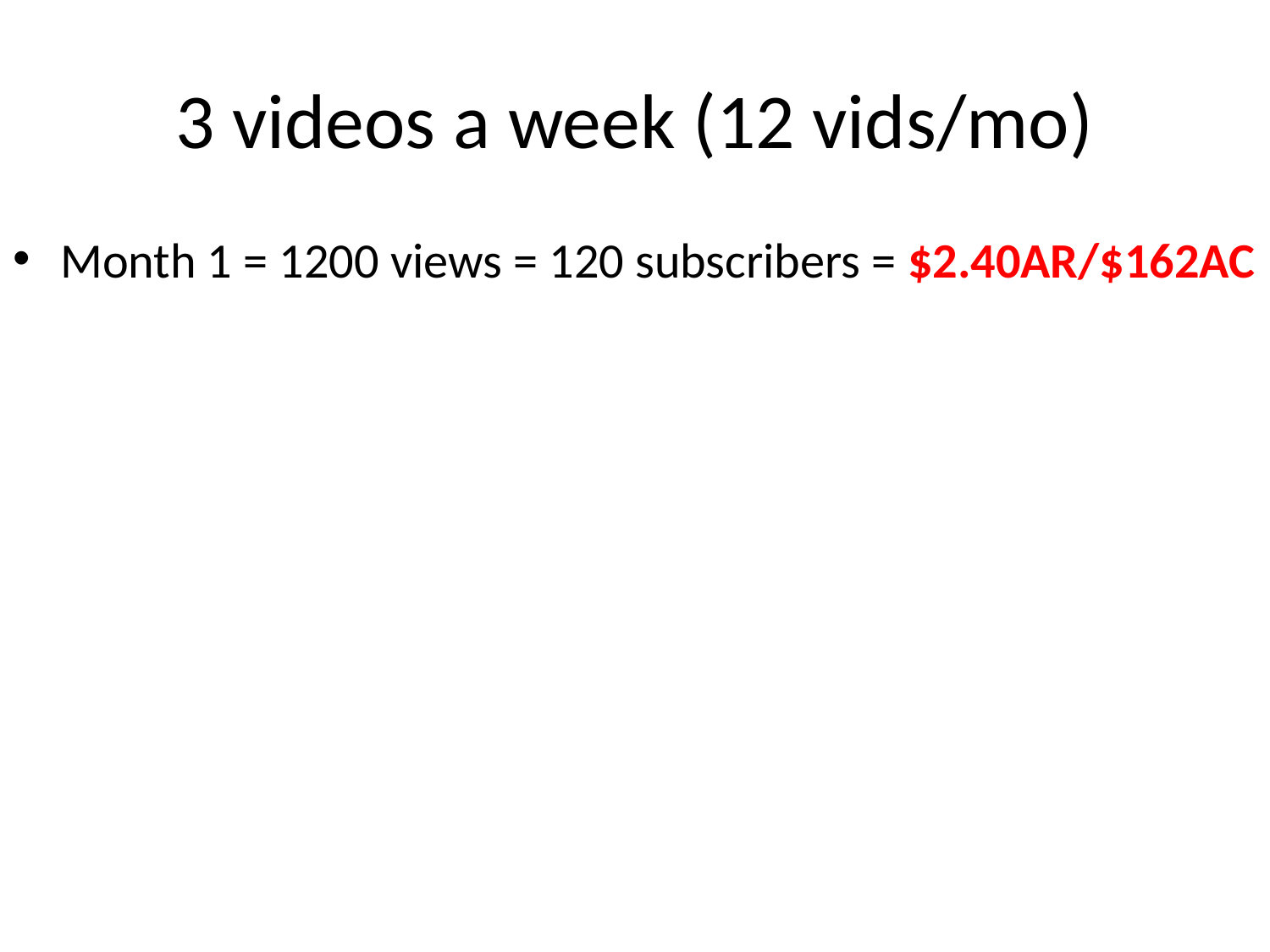

# 3 videos a week (12 vids/mo)
Month 1 = 1200 views = 120 subscribers = $2.40AR/$162AC